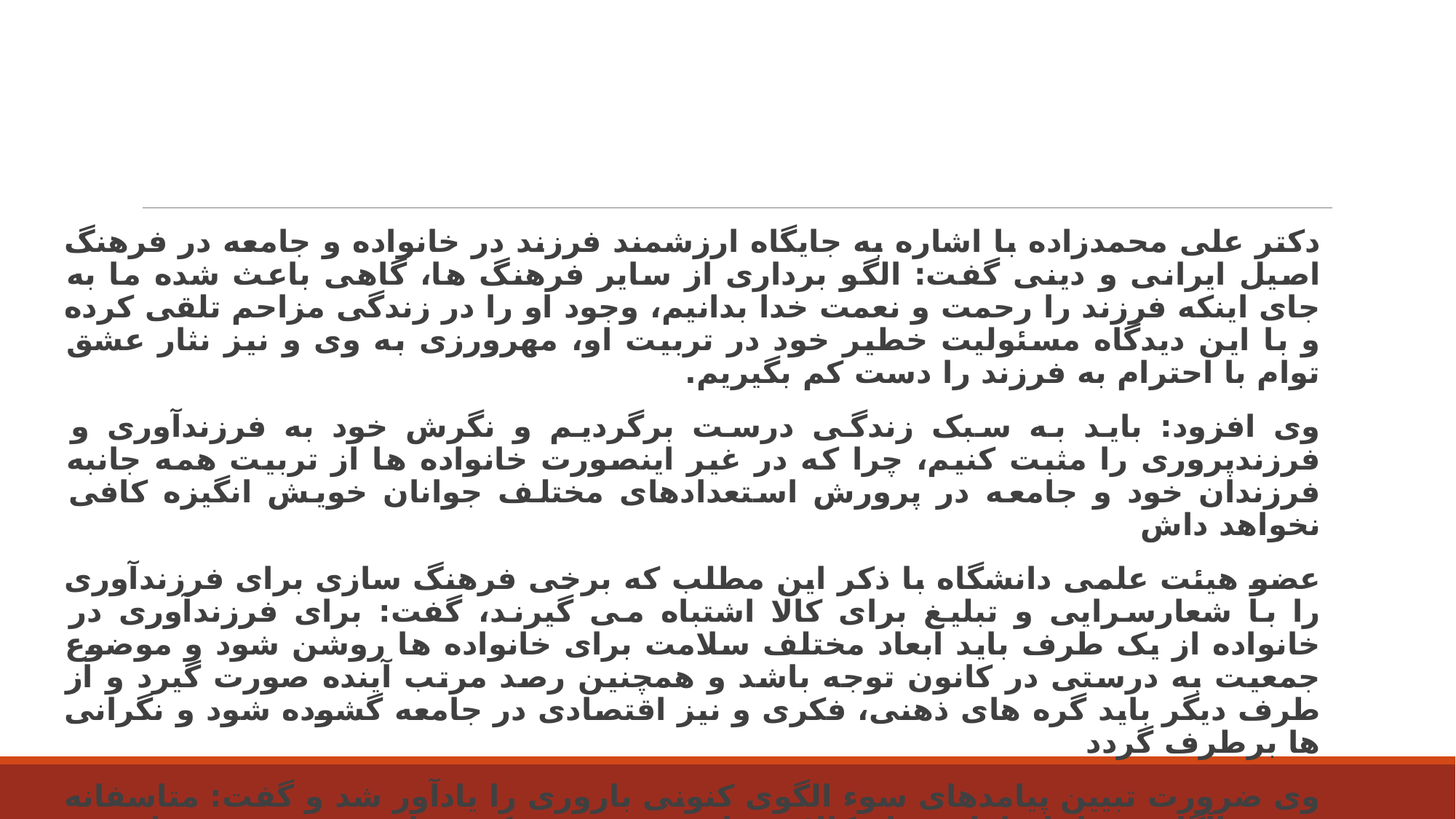

دکتر علی محمدزاده با اشاره به جایگاه ارزشمند فرزند در خانواده و جامعه در فرهنگ اصیل ایرانی و دینی گفت: الگو برداری از سایر فرهنگ ها، گاهی باعث شده ما به جای اینکه فرزند را رحمت و نعمت خدا بدانیم، وجود او را در زندگی مزاحم تلقی کرده و با این دیدگاه مسئولیت خطیر خود در تربیت او، مهرورزی به وی و نیز نثار عشق توام با احترام به فرزند را دست کم بگیریم.
وی افزود: باید به سبک زندگی درست برگردیم و نگرش خود به فرزندآوری و فرزندپروری را مثبت کنیم، چرا که در غیر اینصورت خانواده ها از تربیت همه جانبه فرزندان خود و جامعه در پرورش استعدادهای مختلف جوانان خویش انگیزه کافی نخواهد داش
عضو هیئت علمی دانشگاه با ذکر این مطلب که برخی فرهنگ سازی برای فرزندآوری را با شعارسرایی و تبلیغ برای کالا اشتباه می گیرند، گفت: برای فرزندآوری در خانواده از یک طرف باید ابعاد مختلف سلامت برای خانواده ها روشن شود و موضوع جمعیت به درستی در کانون توجه باشد و همچنین رصد مرتب آینده صورت گیرد و از طرف دیگر باید گره های ذهنی، فکری و نیز اقتصادی در جامعه گشوده شود و نگرانی ها برطرف گردد
وی ضرورت تبیین پیامدهای سوء الگوی کنونی باروری را یادآور شد و گفت: متاسفانه هنوز ناآگاهی ها، ابهامات و اشکالات زیادی در ذهن، فکر و باور مردم و مسئولین در این زمینه وجود دارد، که امکان حرکت در این مسیر را دشوار ساخته است.